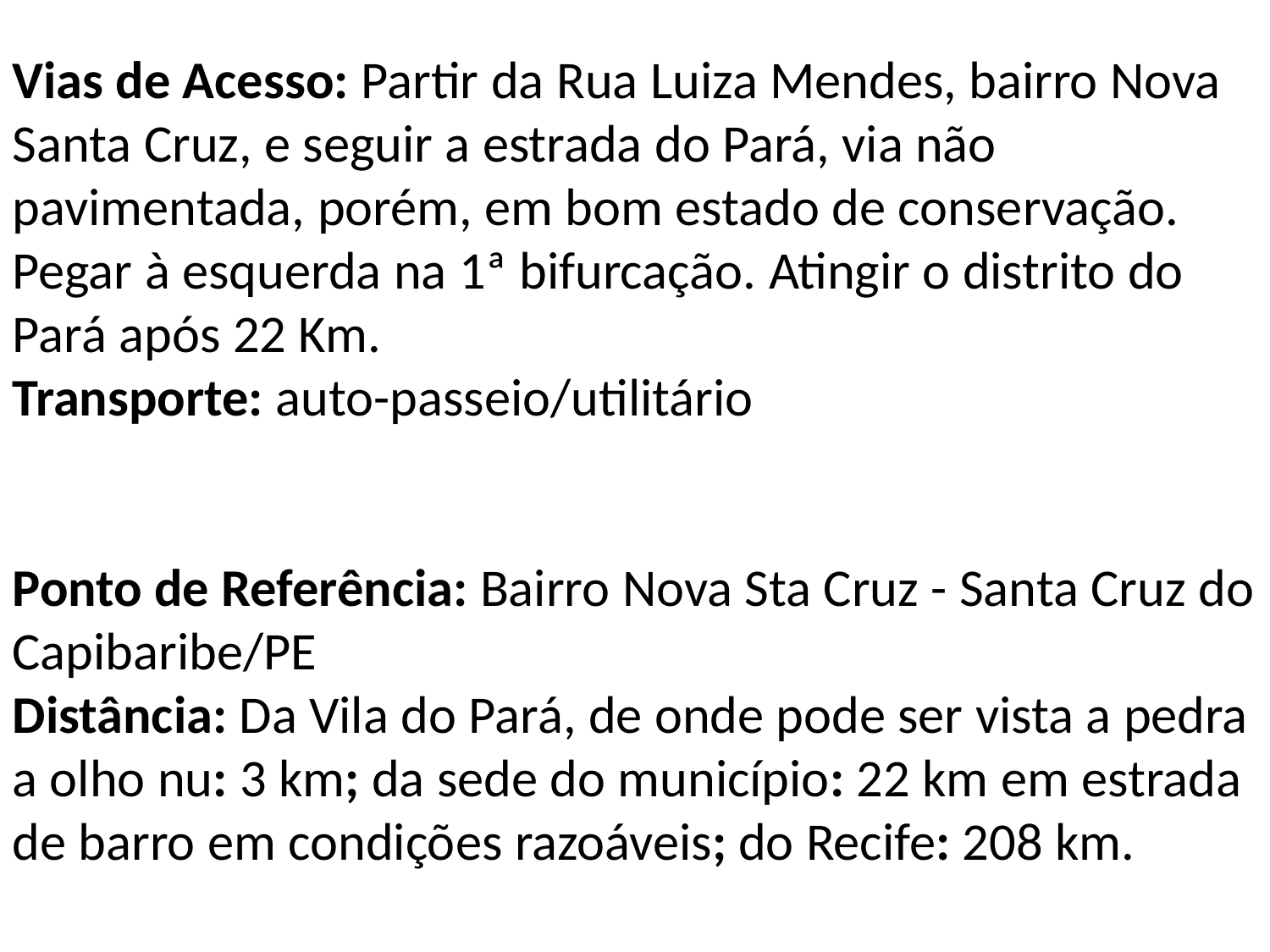

Vias de Acesso: Partir da Rua Luiza Mendes, bairro Nova Santa Cruz, e seguir a estrada do Pará, via não pavimentada, porém, em bom estado de conservação. Pegar à esquerda na 1ª bifurcação. Atingir o distrito do Pará após 22 Km.
Transporte: auto-passeio/utilitário

Ponto de Referência: Bairro Nova Sta Cruz - Santa Cruz do Capibaribe/PE
Distância: Da Vila do Pará, de onde pode ser vista a pedra a olho nu: 3 km; da sede do município: 22 km em estrada de barro em condições razoáveis; do Recife: 208 km.